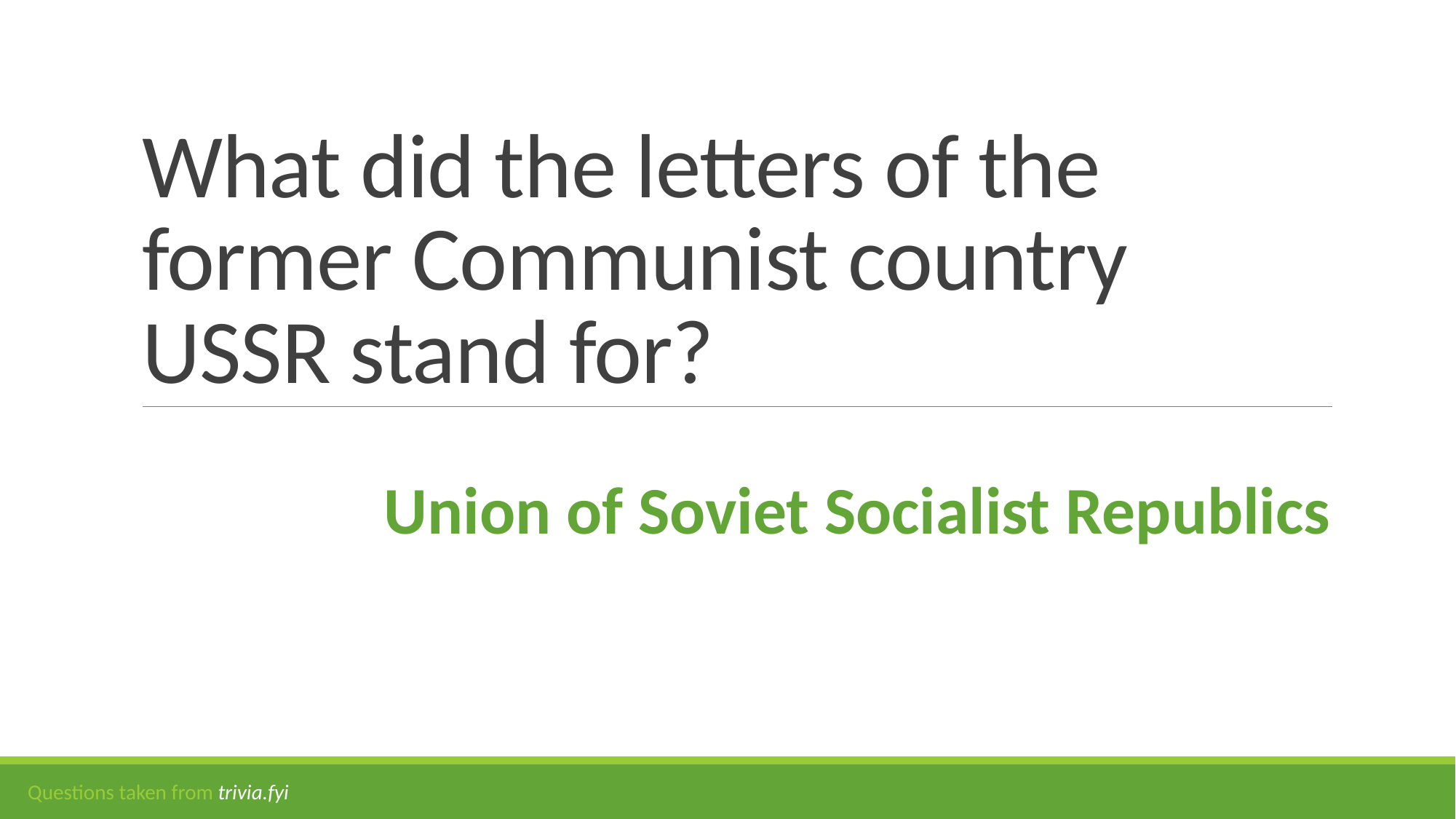

# What did the letters of the former Communist country USSR stand for?
Union of Soviet Socialist Republics